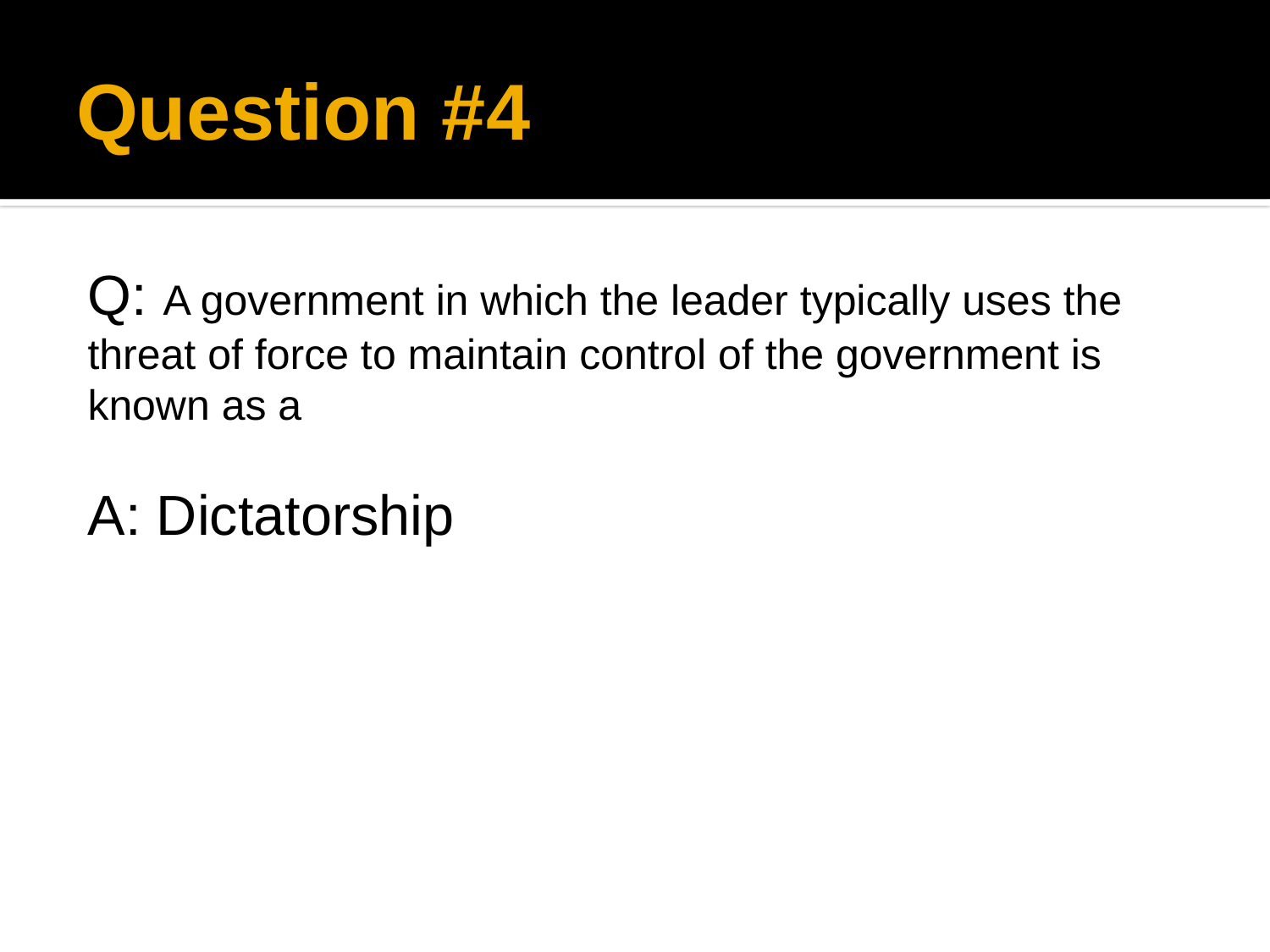

# Question #4
Q: A government in which the leader typically uses the threat of force to maintain control of the government is known as a

A: Dictatorship